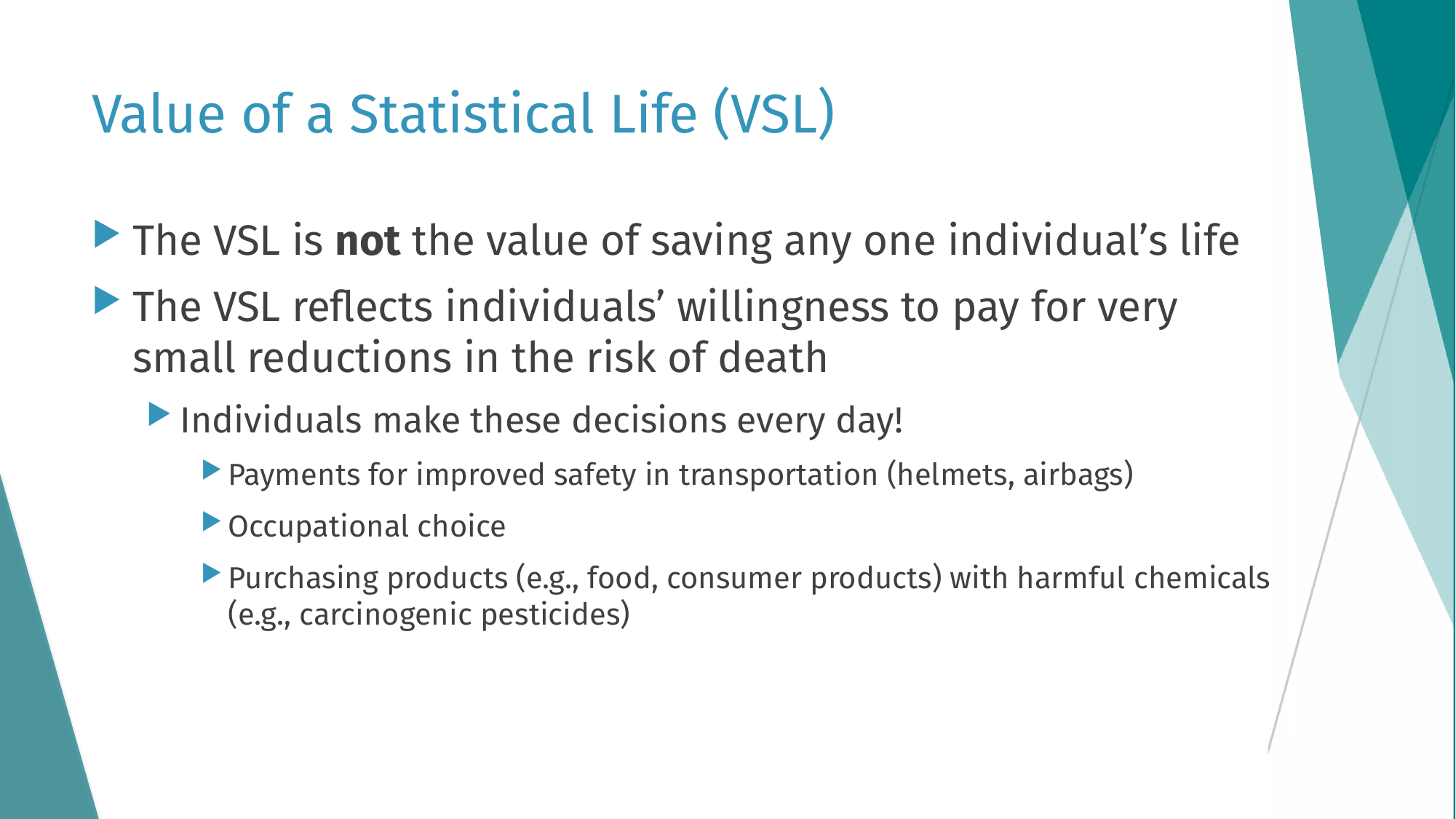

# Value of a Statistical Life (VSL)
The VSL is not the value of saving any one individual’s life
The VSL reflects individuals’ willingness to pay for very small reductions in the risk of death
Individuals make these decisions every day!
Payments for improved safety in transportation (helmets, airbags)
Occupational choice
Purchasing products (e.g., food, consumer products) with harmful chemicals (e.g., carcinogenic pesticides)

21